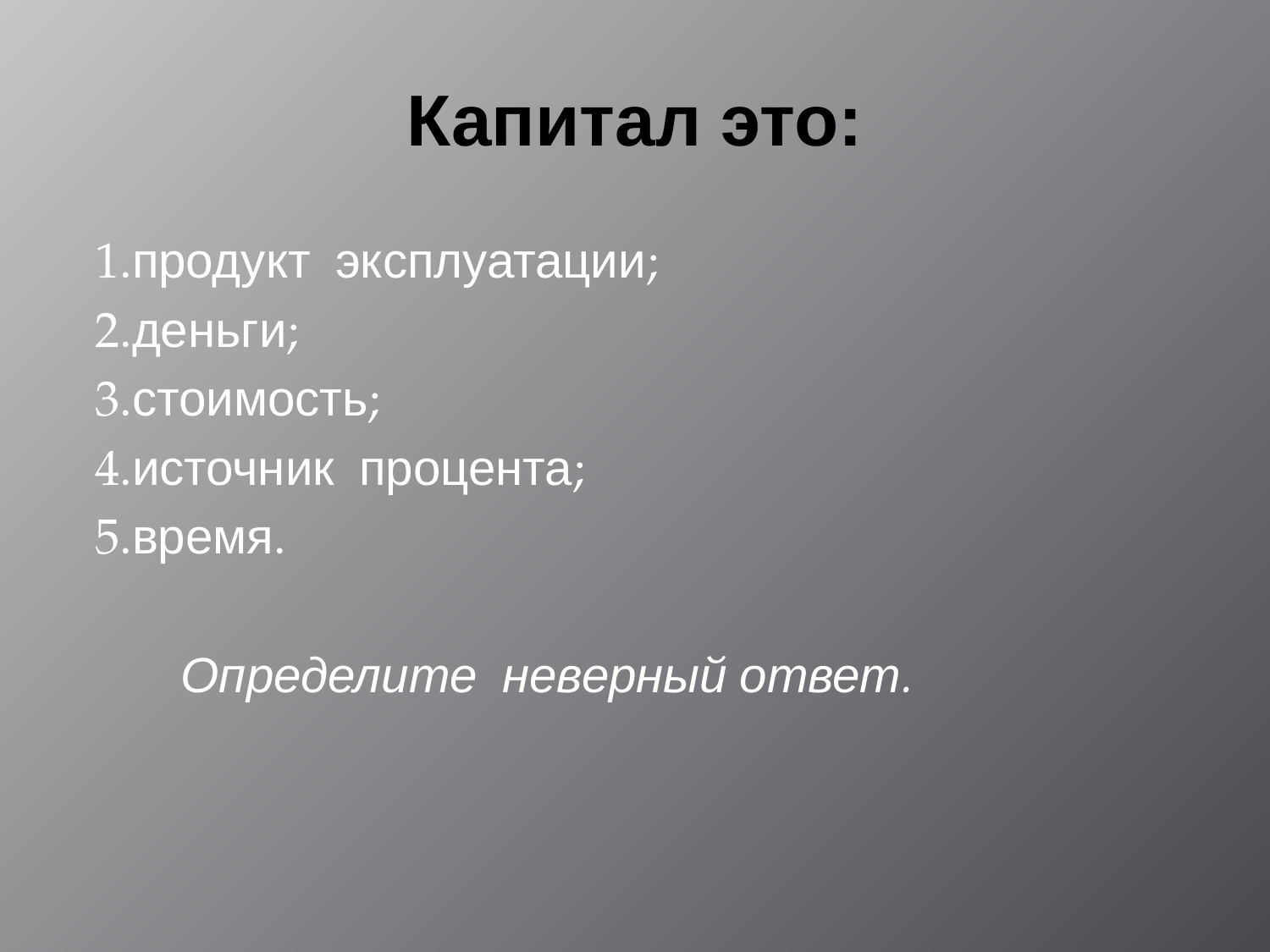

# Капитал это:
1.продукт  эксплуатации;
2.деньги;
3.стоимость;
4.источник  процента;
5.время.

       Определите  неверный ответ.